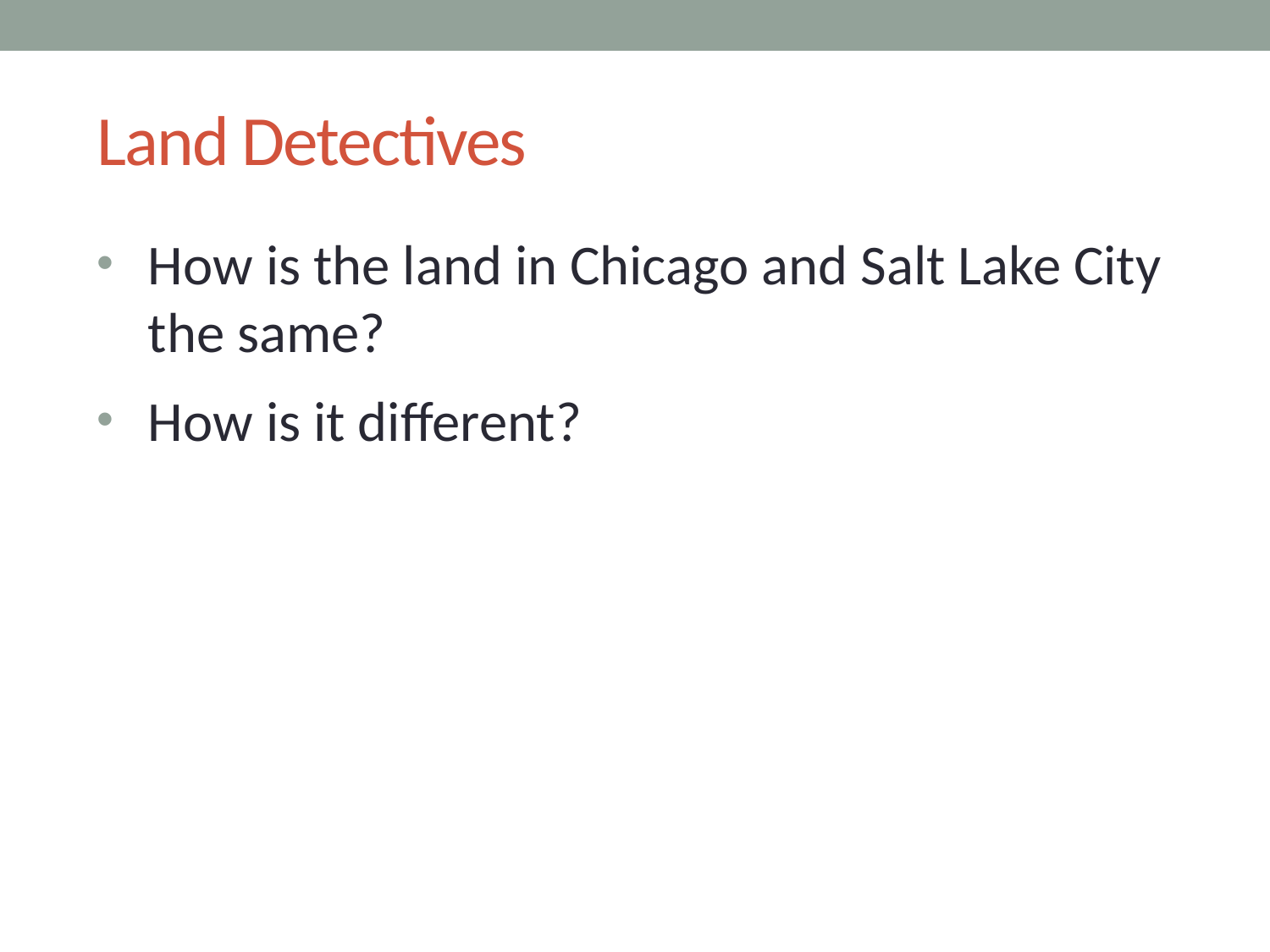

# Land Detectives
How is the land in Chicago and Salt Lake City the same?
How is it different?